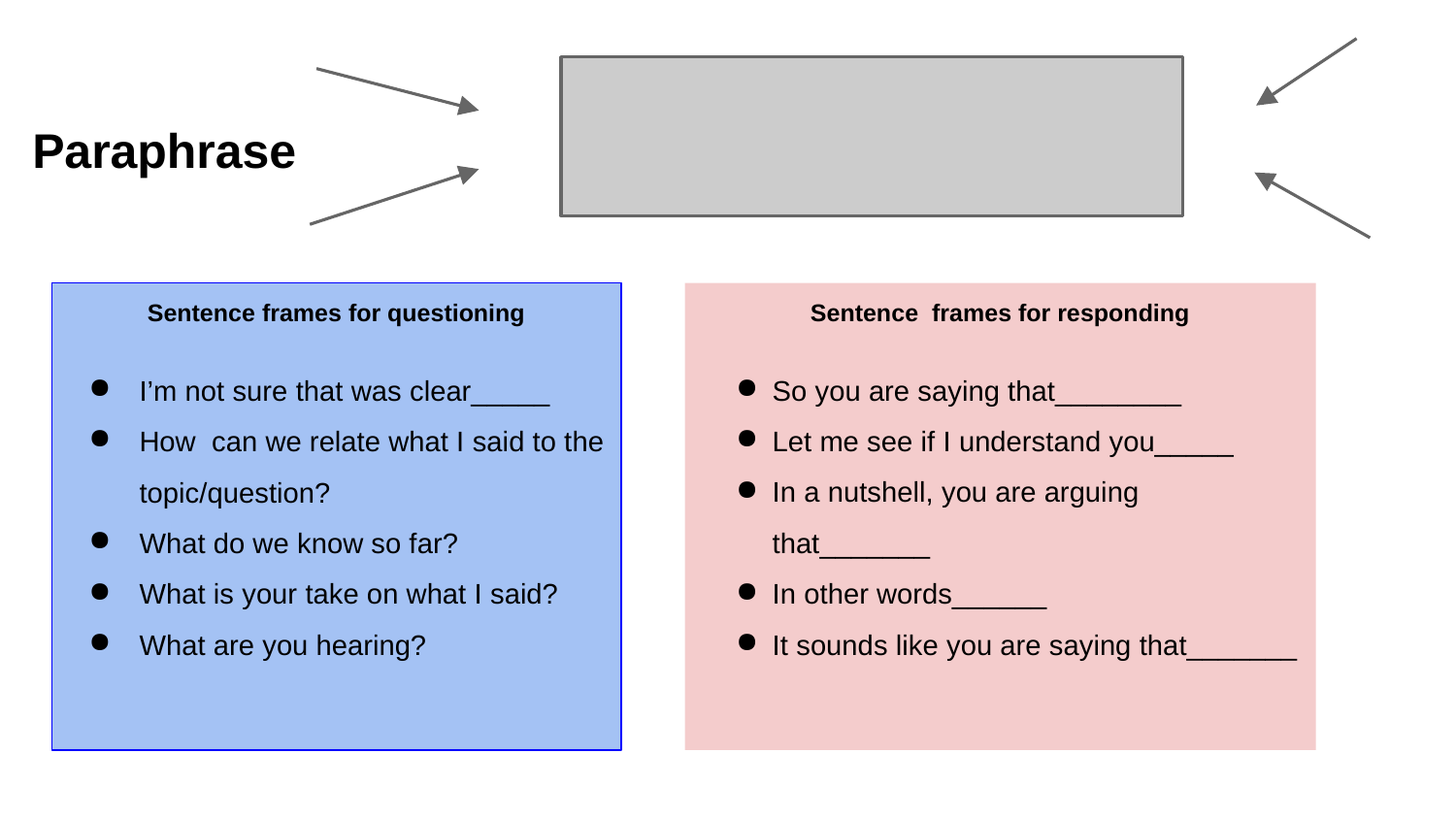

# Paraphrase
Sentence frames for questioning

I’m not sure that was clear_____
How  can we relate what I said to the topic/question?
What do we know so far?
What is your take on what I said?
What are you hearing?
Sentence  frames for responding

So you are saying that________
Let me see if I understand you_____
In a nutshell, you are arguing that_______
In other words______
It sounds like you are saying that_______